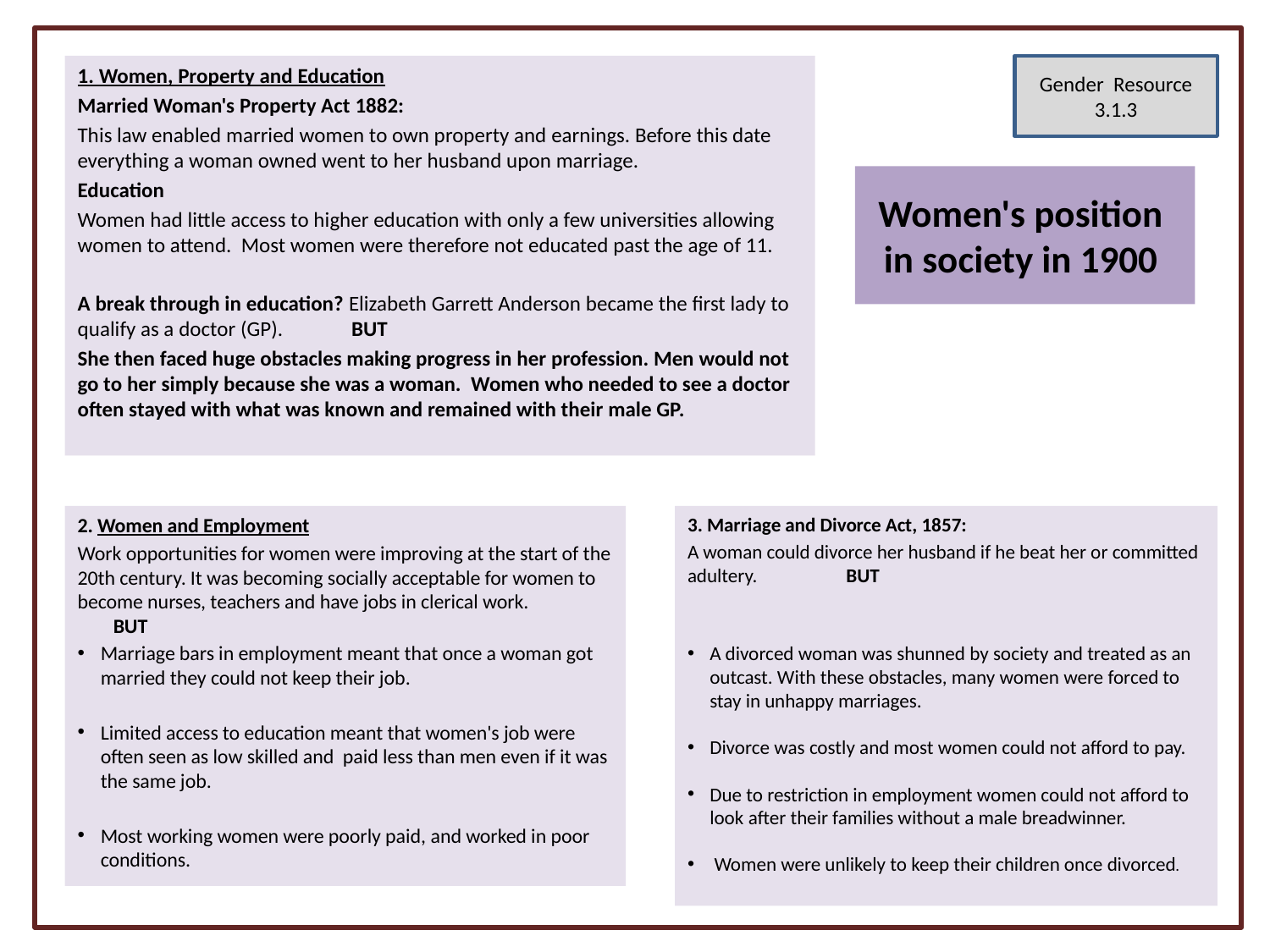

1. Women, Property and Education
Married Woman's Property Act 1882:
This law enabled married women to own property and earnings. Before this date everything a woman owned went to her husband upon marriage.
Education
Women had little access to higher education with only a few universities allowing women to attend.  Most women were therefore not educated past the age of 11.

A break through in education? Elizabeth Garrett Anderson became the first lady to qualify as a doctor (GP).              BUT
She then faced huge obstacles making progress in her profession. Men would not go to her simply because she was a woman.  Women who needed to see a doctor often stayed with what was known and remained with their male GP.
Gender  Resource 3.1.3
# Women's position in society in 1900
2. Women and Employment
Work opportunities for women were improving at the start of the 20th century. It was becoming socially acceptable for women to become nurses, teachers and have jobs in clerical work.                            BUT
Marriage bars in employment meant that once a woman got married they could not keep their job.

Limited access to education meant that women's job were often seen as low skilled and  paid less than men even if it was the same job.

Most working women were poorly paid, and worked in poor conditions.

3. Marriage and Divorce Act, 1857:
A woman could divorce her husband if he beat her or committed adultery.                    BUT

A divorced woman was shunned by society and treated as an outcast. With these obstacles, many women were forced to stay in unhappy marriages.

Divorce was costly and most women could not afford to pay.

Due to restriction in employment women could not afford to look after their families without a male breadwinner.

 Women were unlikely to keep their children once divorced.